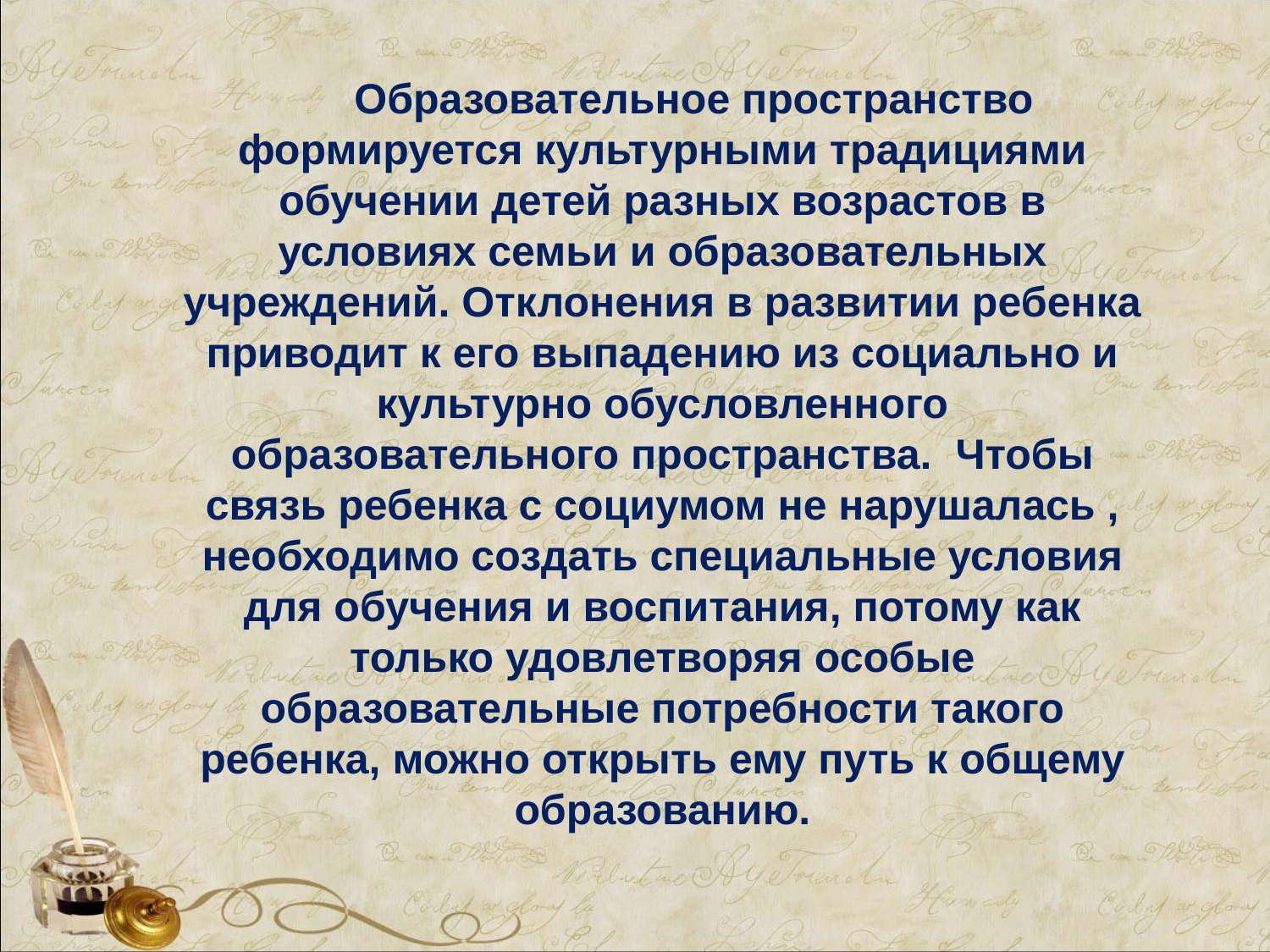

Образовательное пространство формируется культурными традициями обучении детей разных возрастов в условиях семьи и образовательных учреждений. Отклонения в развитии ребенка приводит к его выпадению из социально и культурно обусловленного образовательного пространства.  Чтобы связь ребенка с социумом не нарушалась , необходимо создать специальные условия для обучения и воспитания, потому как только удовлетворяя особые образовательные потребности такого ребенка, можно открыть ему путь к общему образованию.